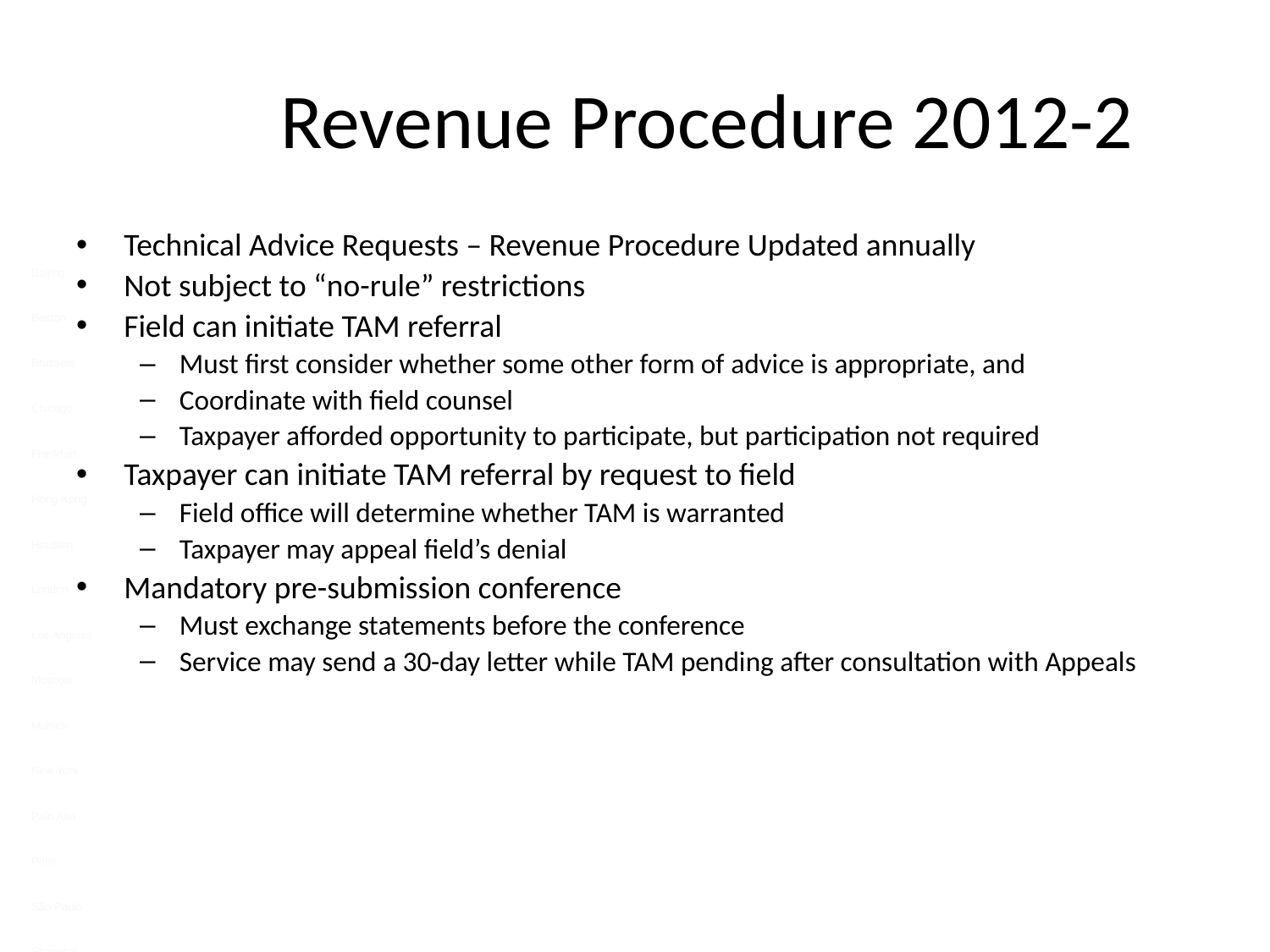

# Revenue Procedure 2012-2
Technical Advice Requests – Revenue Procedure Updated annually
Not subject to “no-rule” restrictions
Field can initiate TAM referral
Must first consider whether some other form of advice is appropriate, and
Coordinate with field counsel
Taxpayer afforded opportunity to participate, but participation not required
Taxpayer can initiate TAM referral by request to field
Field office will determine whether TAM is warranted
Taxpayer may appeal field’s denial
Mandatory pre-submission conference
Must exchange statements before the conference
Service may send a 30-day letter while TAM pending after consultation with Appeals

Beijing
Boston
Brussels
Chicago
Frankfurt
Hong Kong
Houston
London
Los Angeles
Moscow
Munich
New York
Palo Alto
Paris
São Paulo
Shanghai
Singapore
Sydney
Tokyo
Toronto
Vienna
Washington, D.C.
Wilmington